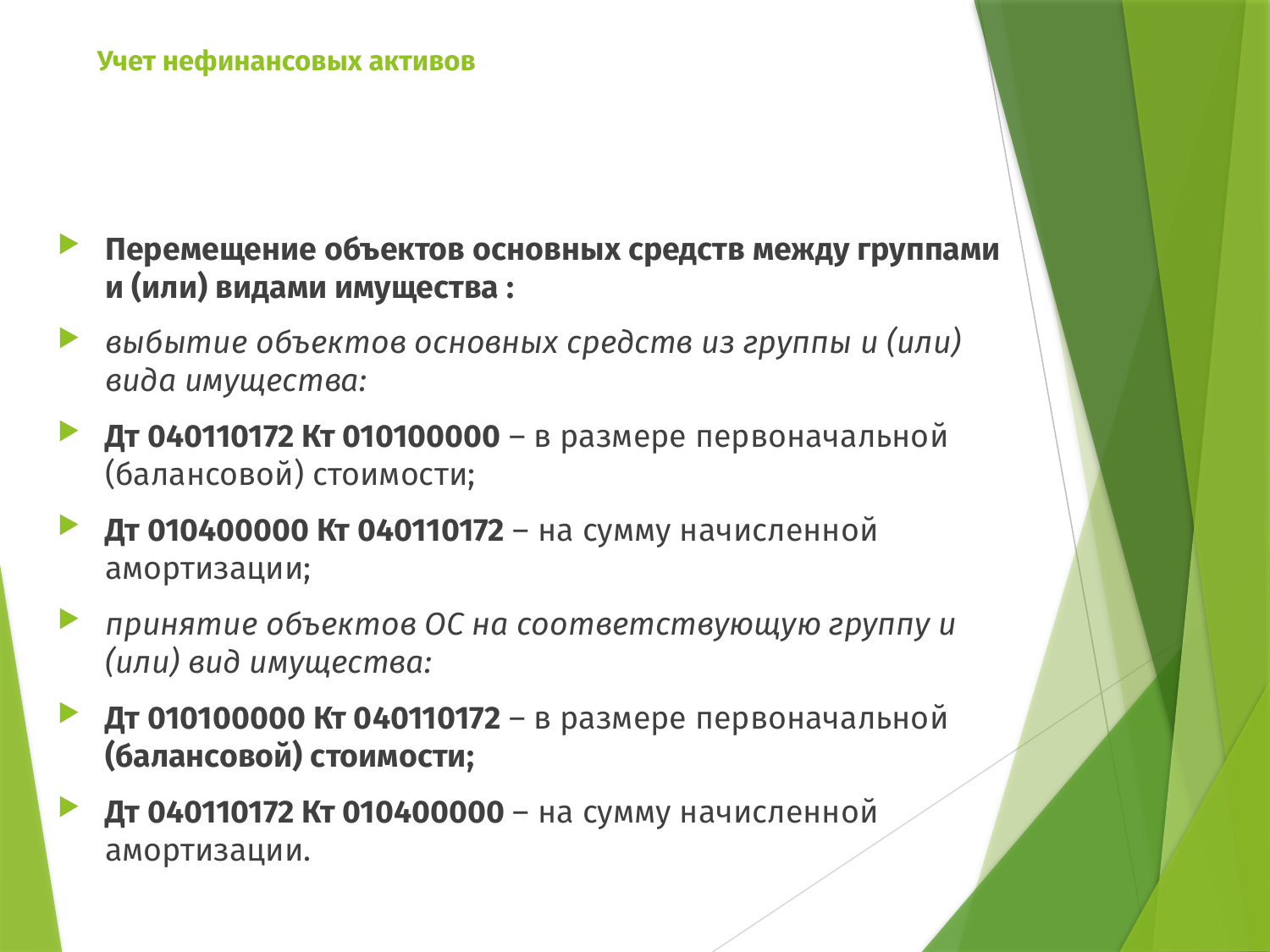

# Учет нефинансовых активов

Перемещение объектов основных средств между группами и (или) видами имущества :
выбытие объектов основных средств из группы и (или) вида имущества:
Дт 040110172 Кт 010100000 – в размере первоначальной (балансовой) стоимости;
Дт 010400000 Кт 040110172 – на сумму начисленной амортизации;
принятие объектов ОС на соответствующую группу и (или) вид имущества:
Дт 010100000 Кт 040110172 – в размере первоначальной (балансовой) стоимости;
Дт 040110172 Кт 010400000 – на сумму начисленной амортизации.